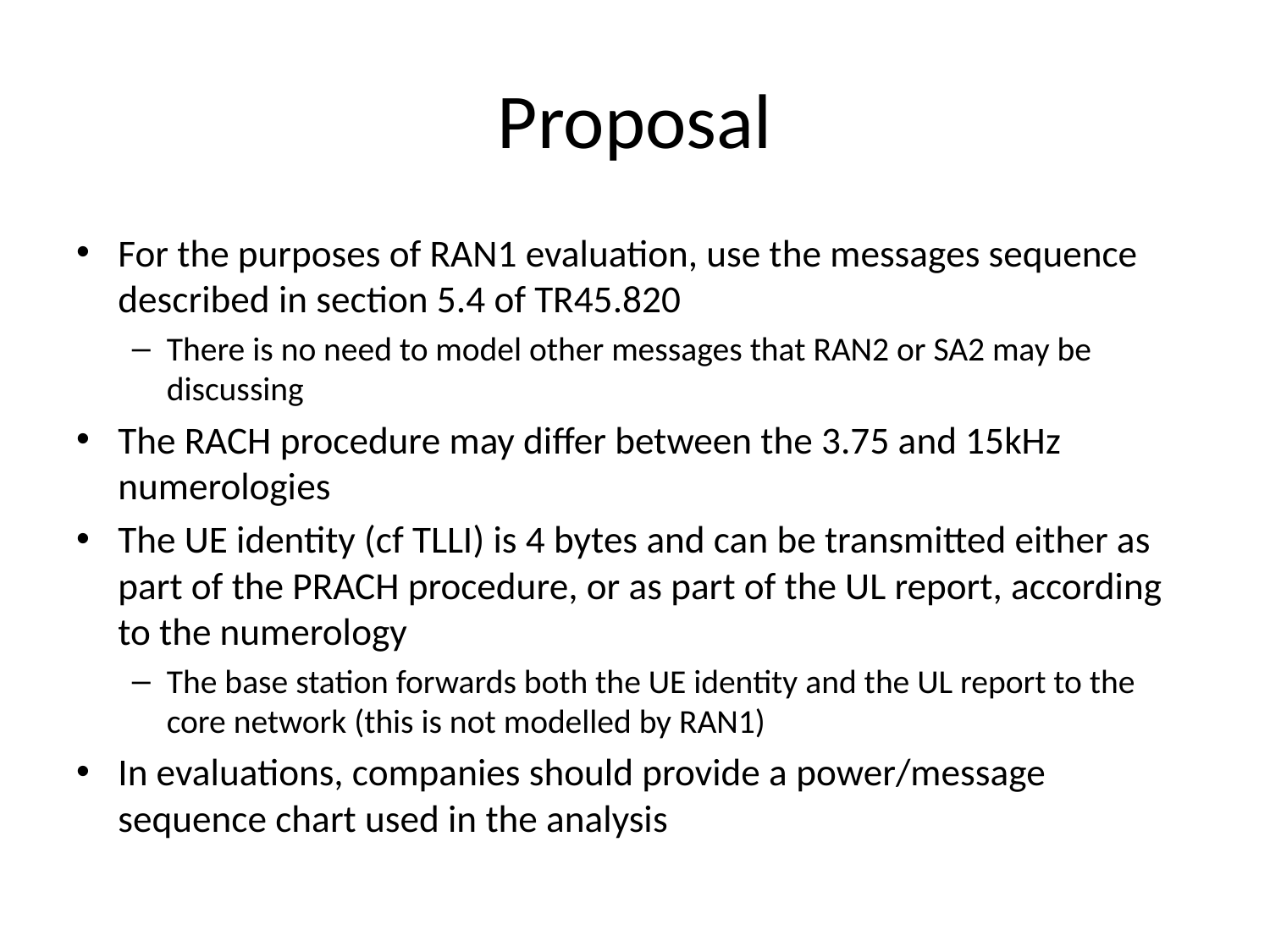

# Proposal
For the purposes of RAN1 evaluation, use the messages sequence described in section 5.4 of TR45.820
There is no need to model other messages that RAN2 or SA2 may be discussing
The RACH procedure may differ between the 3.75 and 15kHz numerologies
The UE identity (cf TLLI) is 4 bytes and can be transmitted either as part of the PRACH procedure, or as part of the UL report, according to the numerology
The base station forwards both the UE identity and the UL report to the core network (this is not modelled by RAN1)
In evaluations, companies should provide a power/message sequence chart used in the analysis